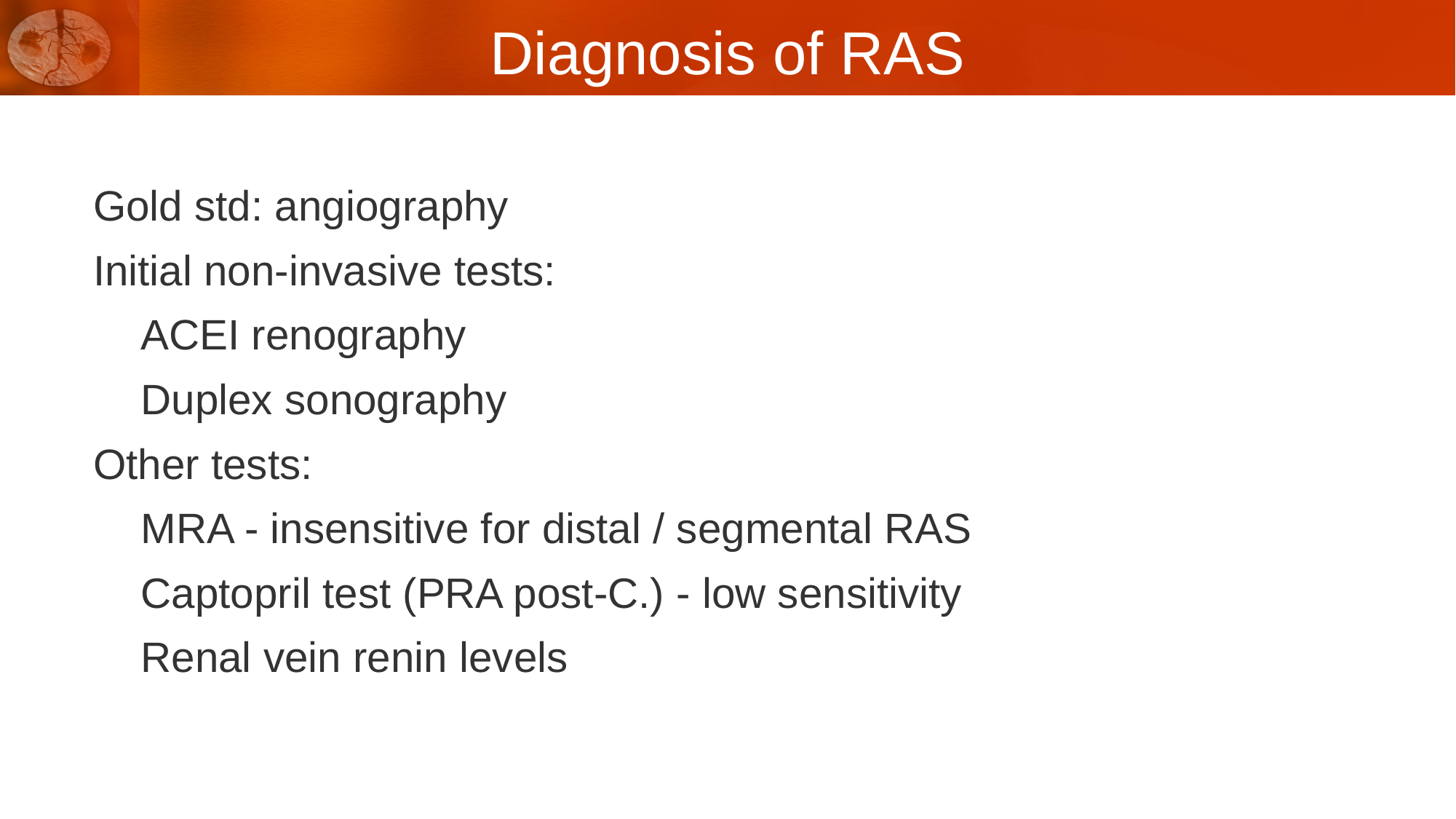

# Diagnosis of RAS
Gold std: angiography
Initial non-invasive tests:
ACEI renography
Duplex sonography
Other tests:
MRA - insensitive for distal / segmental RAS
Captopril test (PRA post-C.) - low sensitivity
Renal vein renin levels